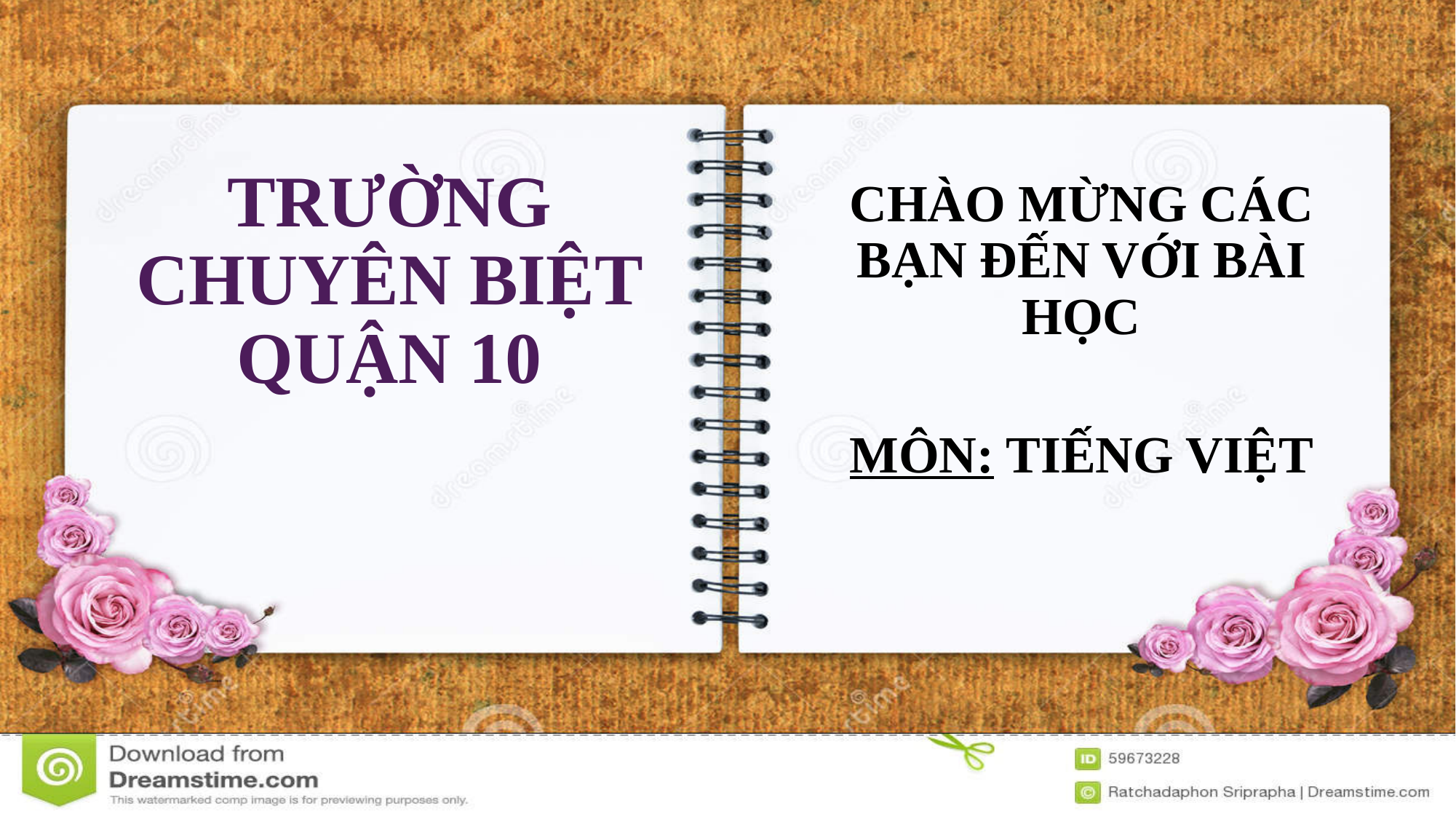

CHÀO MỪNG CÁC BẠN ĐẾN VỚI BÀI HỌC

MÔN: TIẾNG VIỆT

# TRƯỜNG CHUYÊN BIỆT QUẬN 10